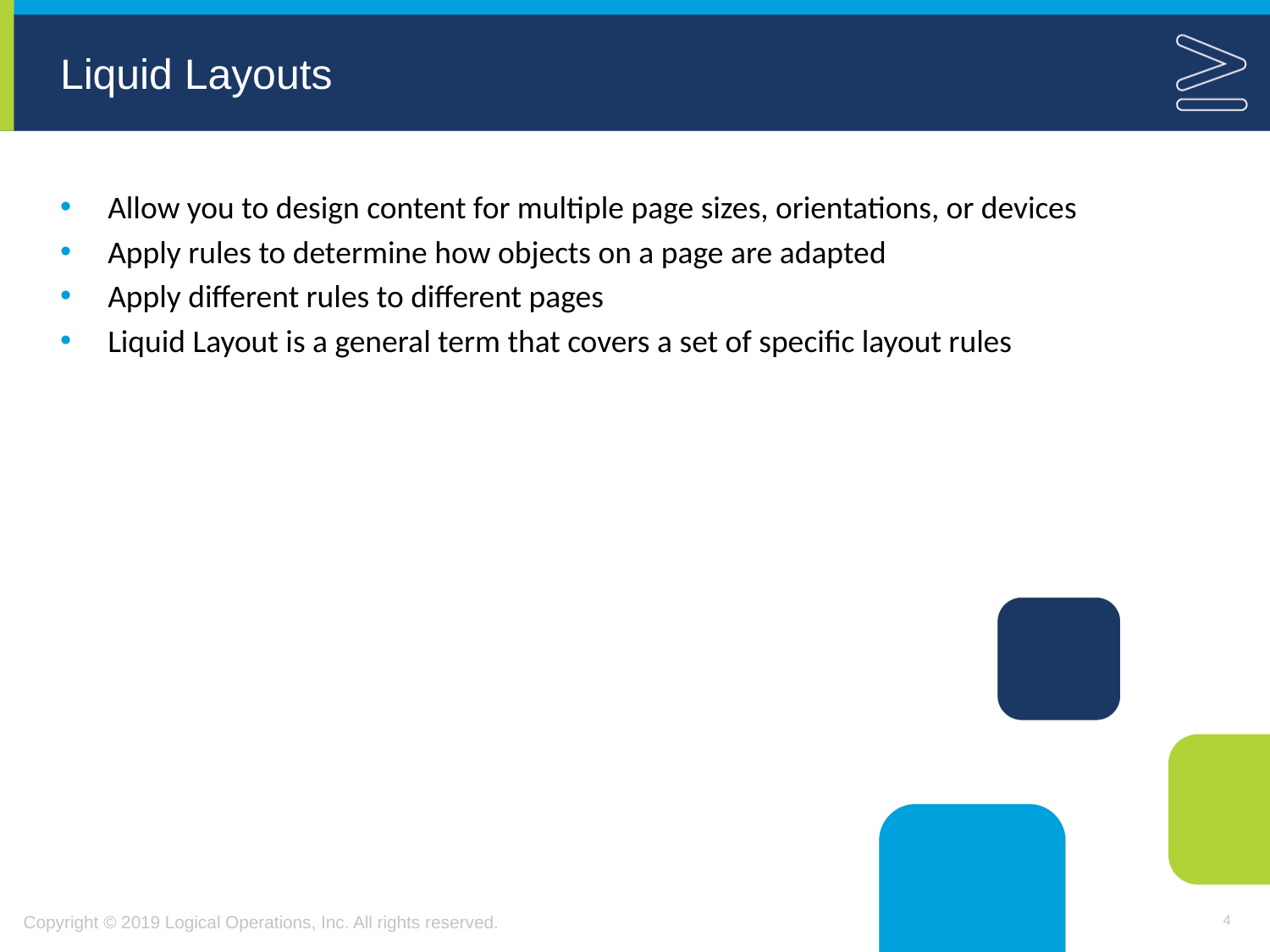

# Liquid Layouts
Allow you to design content for multiple page sizes, orientations, or devices
Apply rules to determine how objects on a page are adapted
Apply different rules to different pages
Liquid Layout is a general term that covers a set of specific layout rules

4